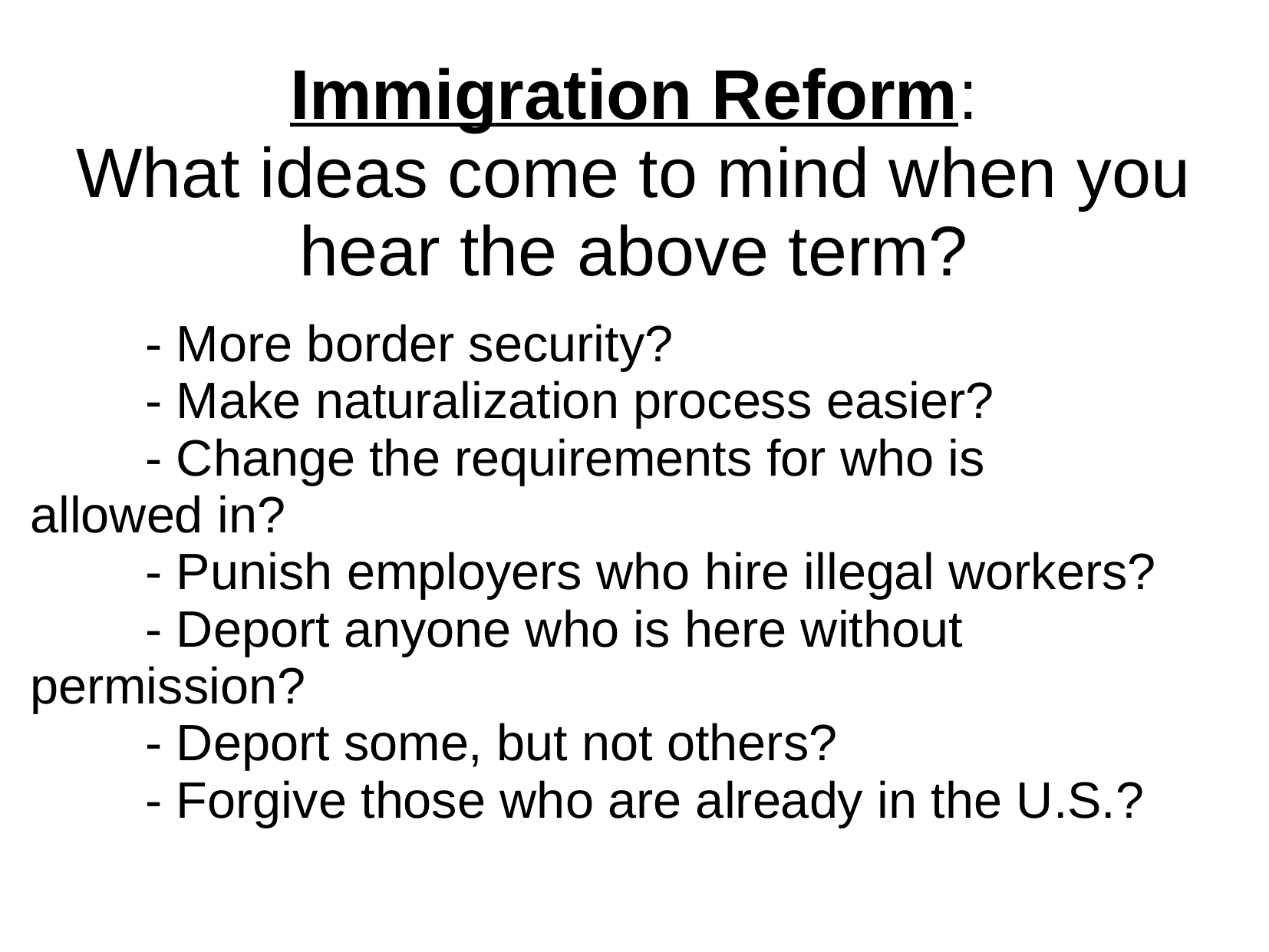

# Immigration Reform: What ideas come to mind when you hear the above term?

	- More border security?
	- Make naturalization process easier?
	- Change the requirements for who is allowed in?
	- Punish employers who hire illegal workers?
	- Deport anyone who is here without permission?
	- Deport some, but not others?
	- Forgive those who are already in the U.S.?